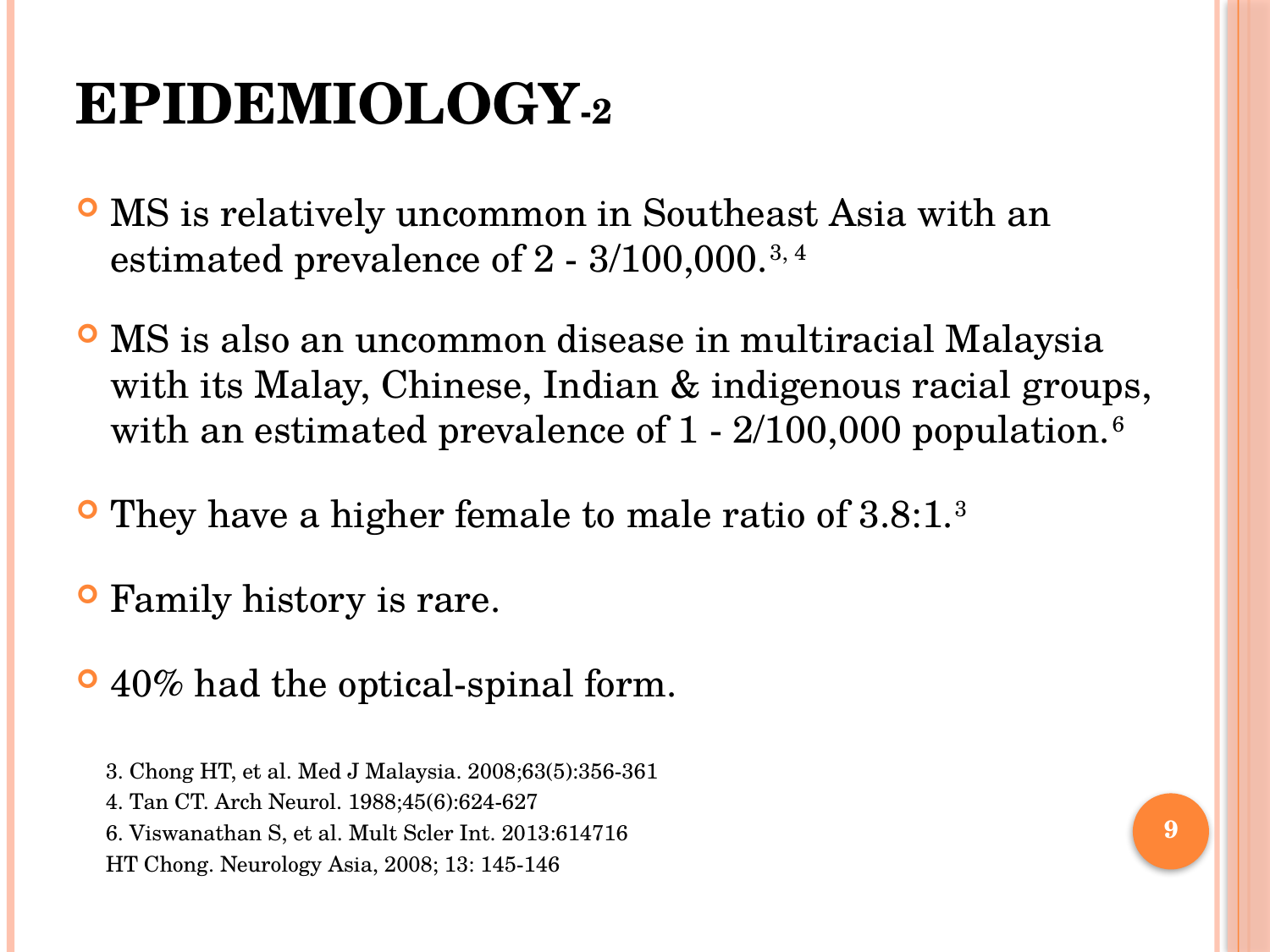

# Epidemiology-2
MS is relatively uncommon in Southeast Asia with an estimated prevalence of 2 - 3/100,000.3, 4

MS is also an uncommon disease in multiracial Malaysia with its Malay, Chinese, Indian & indigenous racial groups, with an estimated prevalence of 1 - 2/100,000 population.6

They have a higher female to male ratio of 3.8:1.3

Family history is rare.

40% had the optical-spinal form.

     3. Chong HT, et al. Med J Malaysia. 2008;63(5):356-361
     4. Tan CT. Arch Neurol. 1988;45(6):624-627
     6. Viswanathan S, et al. Mult Scler Int. 2013:614716
     HT Chong. Neurology Asia, 2008; 13: 145-146

9